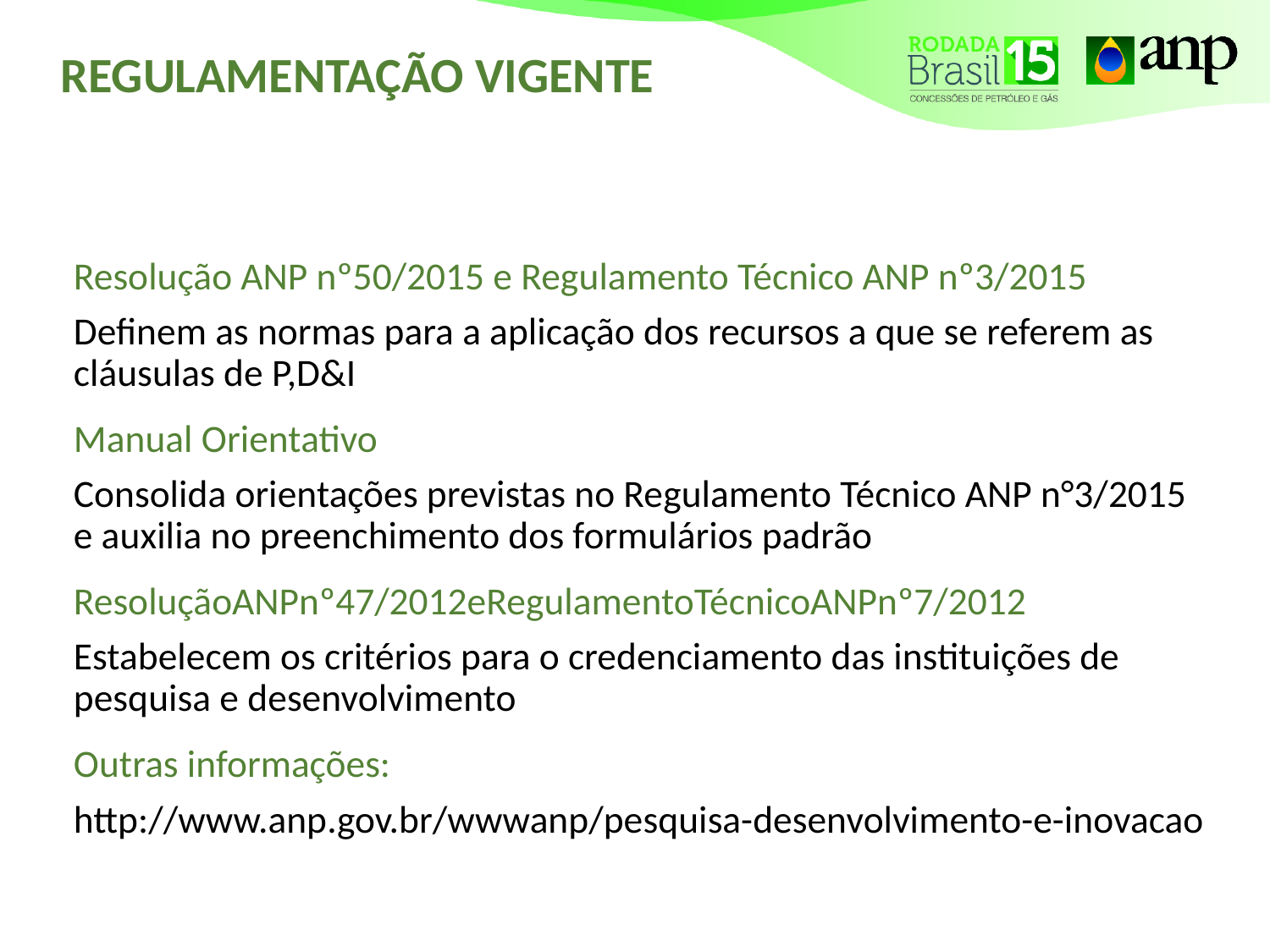

# REGULAMENTAÇÃO VIGENTE
Resolução ANP nº50/2015 e Regulamento Técnico ANP nº3/2015
Definem as normas para a aplicação dos recursos a que se referem as cláusulas de P,D&I
Manual Orientativo
Consolida orientações previstas no Regulamento Técnico ANP n°3/2015 e auxilia no preenchimento dos formulários padrão
ResoluçãoANPnº47/2012eRegulamentoTécnicoANPnº7/2012
Estabelecem os critérios para o credenciamento das instituições de pesquisa e desenvolvimento
Outras informações:
http://www.anp.gov.br/wwwanp/pesquisa-desenvolvimento-e-inovacao